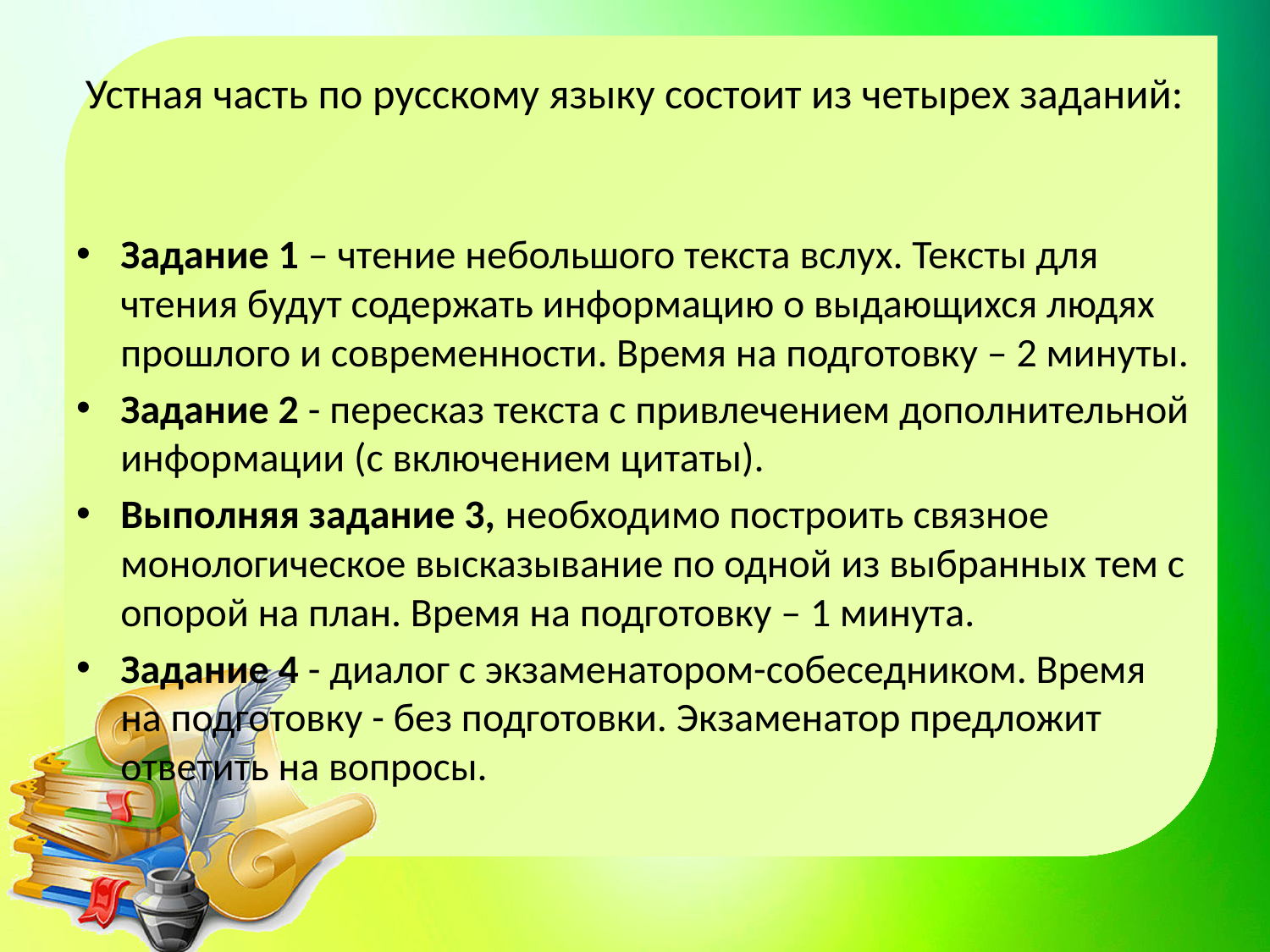

# Устная часть по русскому языку состоит из четырех заданий:
Задание 1 – чтение небольшого текста вслух. Тексты для чтения будут содержать информацию о выдающихся людях прошлого и современности. Время на подготовку – 2 минуты.
Задание 2 - пересказ текста с привлечением дополнительной информации (с включением цитаты).
Выполняя задание 3, необходимо построить связное монологическое высказывание по одной из выбранных тем с опорой на план. Время на подготовку – 1 минута.
Задание 4 - диалог с экзаменатором-собеседником. Время на подготовку - без подготовки. Экзаменатор предложит ответить на вопросы.